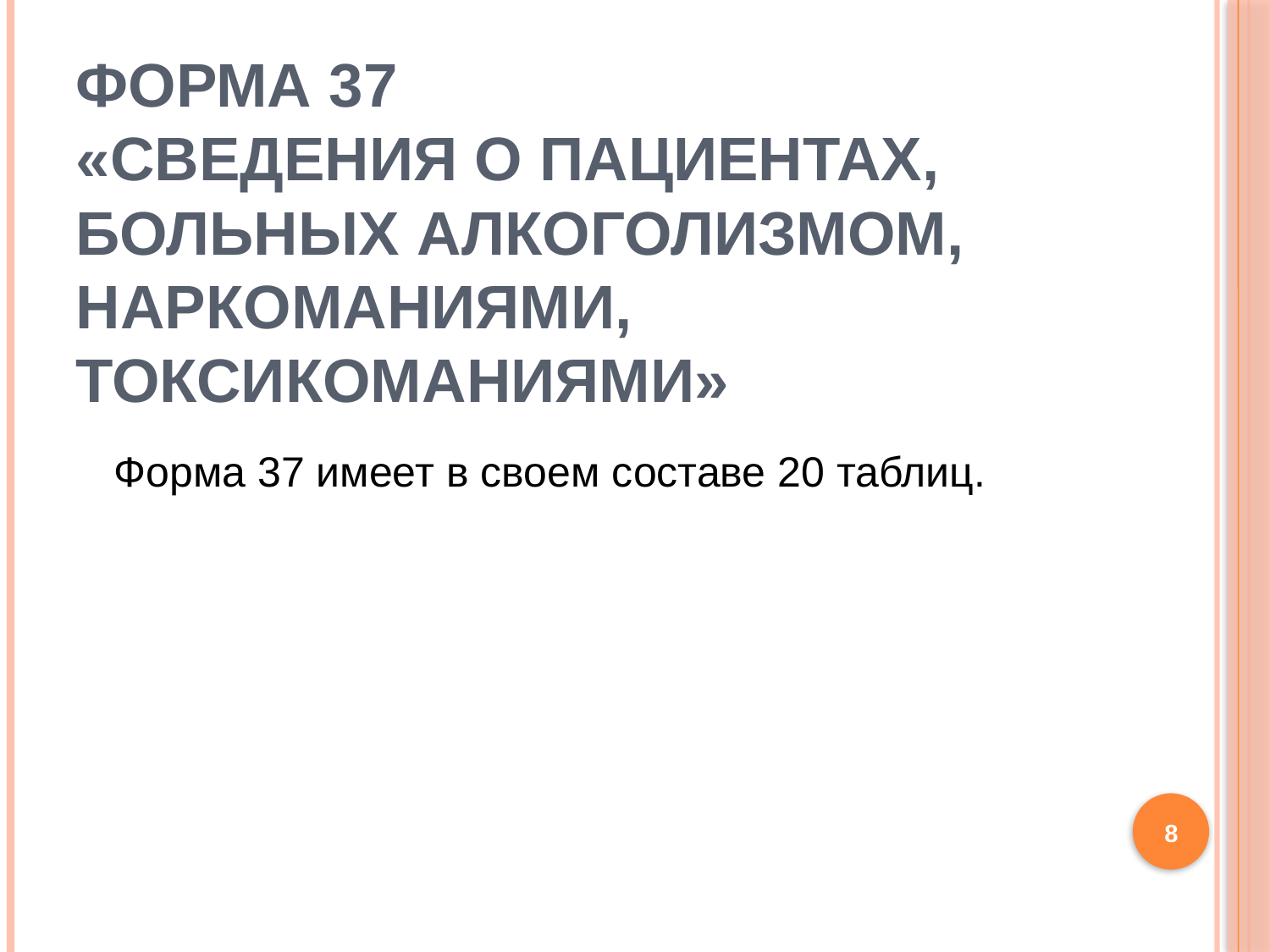

# Форма 37 «Сведения о пациентах, больных алкоголизмом, наркоманиями, токсикоманиями»
	Форма 37 имеет в своем составе 20 таблиц.

8